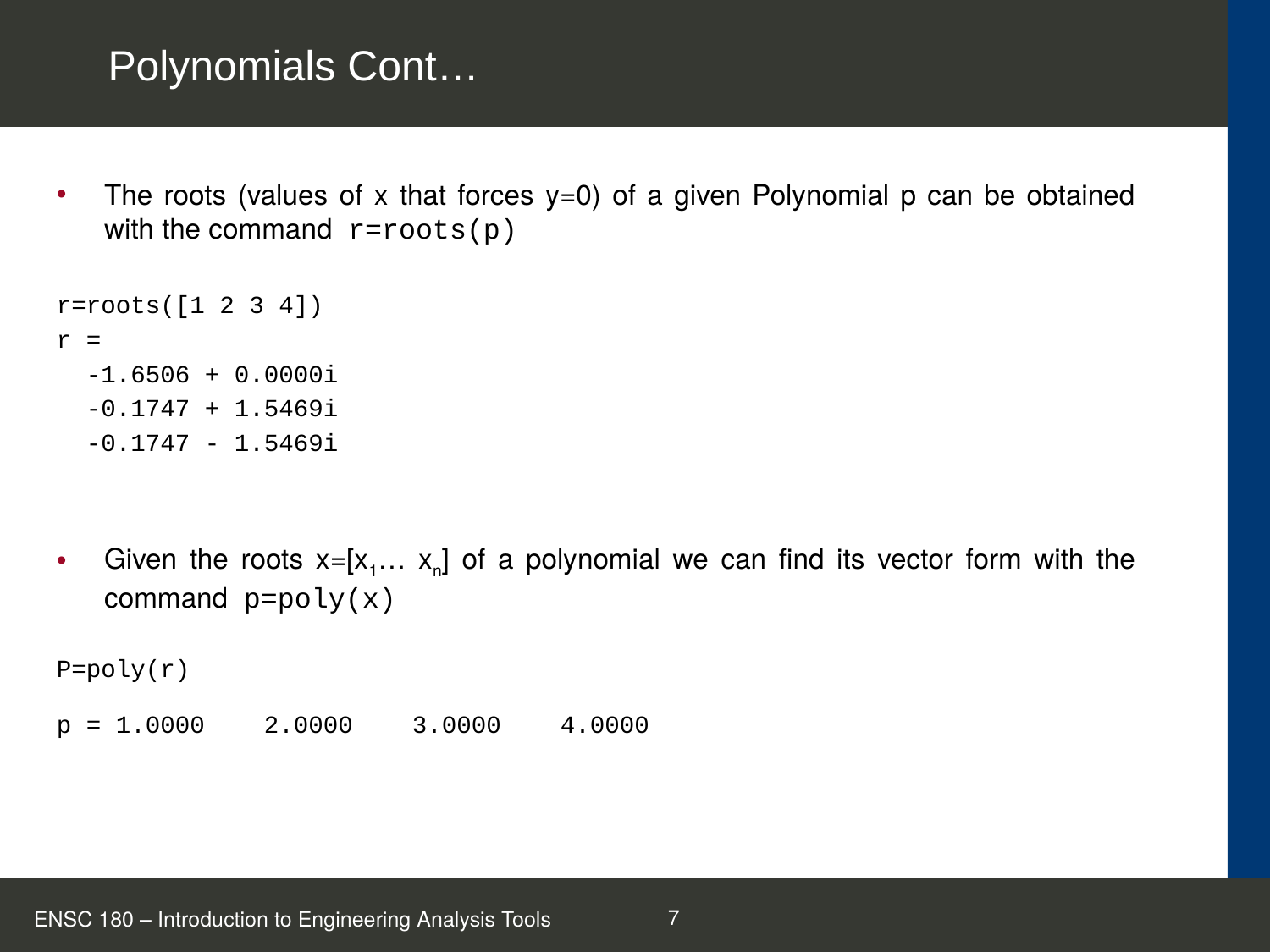

# Polynomials Cont…
The roots (values of x that forces y=0) of a given Polynomial p can be obtained with the command  r=roots(p)

r=roots([1 2 3 4])
r =
  -1.6506 + 0.0000i
  -0.1747 + 1.5469i
  -0.1747 - 1.5469i

Given the roots x=[x1… xn] of a polynomial we can find its vector form with the command  p=poly(x)

P=poly(r)
p = 1.0000    2.0000    3.0000    4.0000

ENSC 180 – Introduction to Engineering Analysis Tools